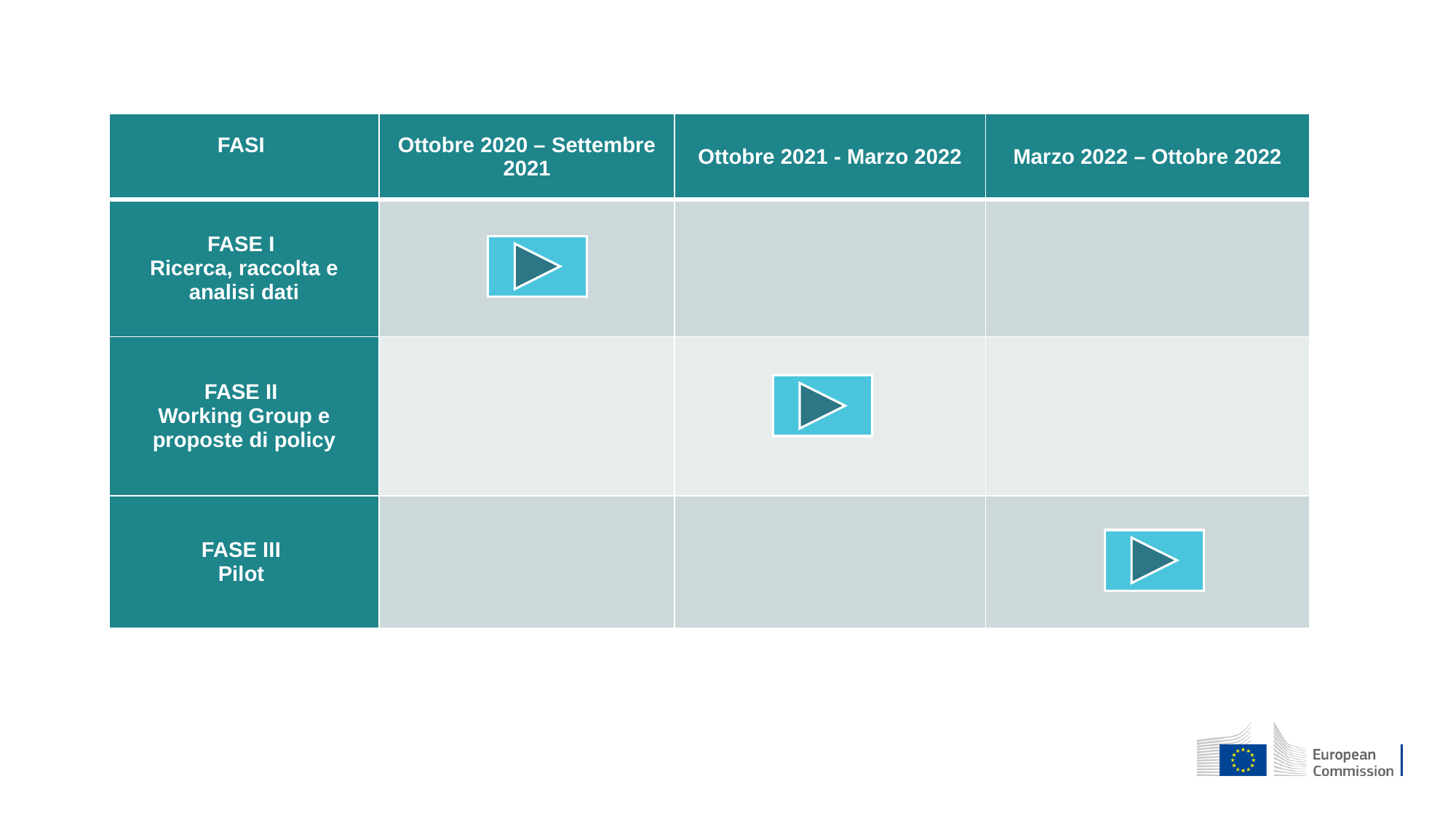

| FASI | Ottobre 2020 – Settembre 2021 | Ottobre 2021 - Marzo 2022 | Marzo 2022 – Ottobre 2022 |
| --- | --- | --- | --- |
| FASE I Ricerca, raccolta e analisi dati |  |  |  |
| FASE II Working Group e proposte di policy |  |  |  |
| FASE III Pilot |  |  |  |